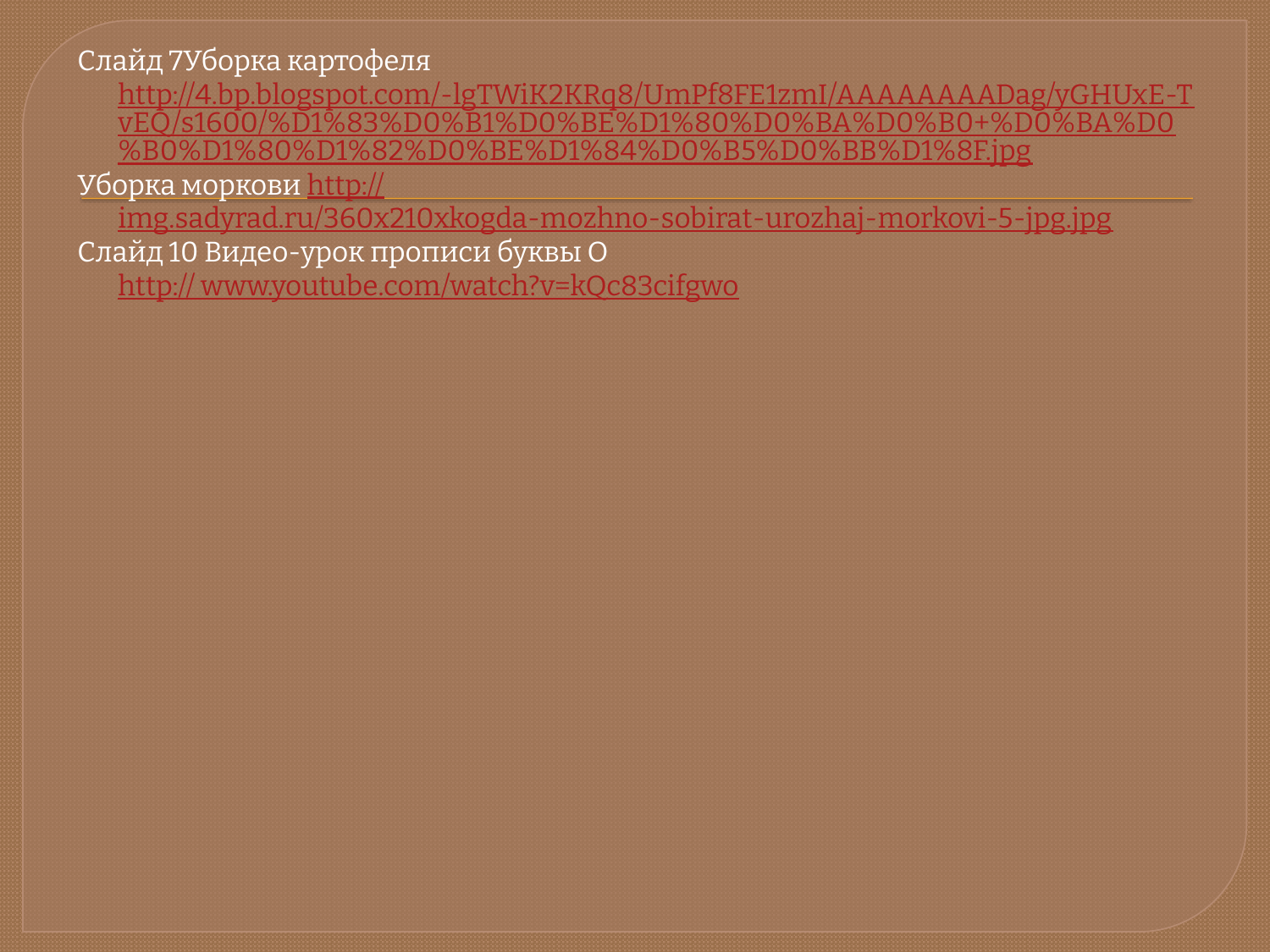

Слайд 7Уборка картофеля http://4.bp.blogspot.com/-lgTWiK2KRq8/UmPf8FE1zmI/AAAAAAAADag/yGHUxE-TvEQ/s1600/%D1%83%D0%B1%D0%BE%D1%80%D0%BA%D0%B0+%D0%BA%D0%B0%D1%80%D1%82%D0%BE%D1%84%D0%B5%D0%BB%D1%8F.jpg
Уборка моркови http://img.sadyrad.ru/360x210xkogda-mozhno-sobirat-urozhaj-morkovi-5-jpg.jpg
Слайд 10 Видео-урок прописи буквы О http:// www.youtube.com/watch?v=kQc83cifgwo